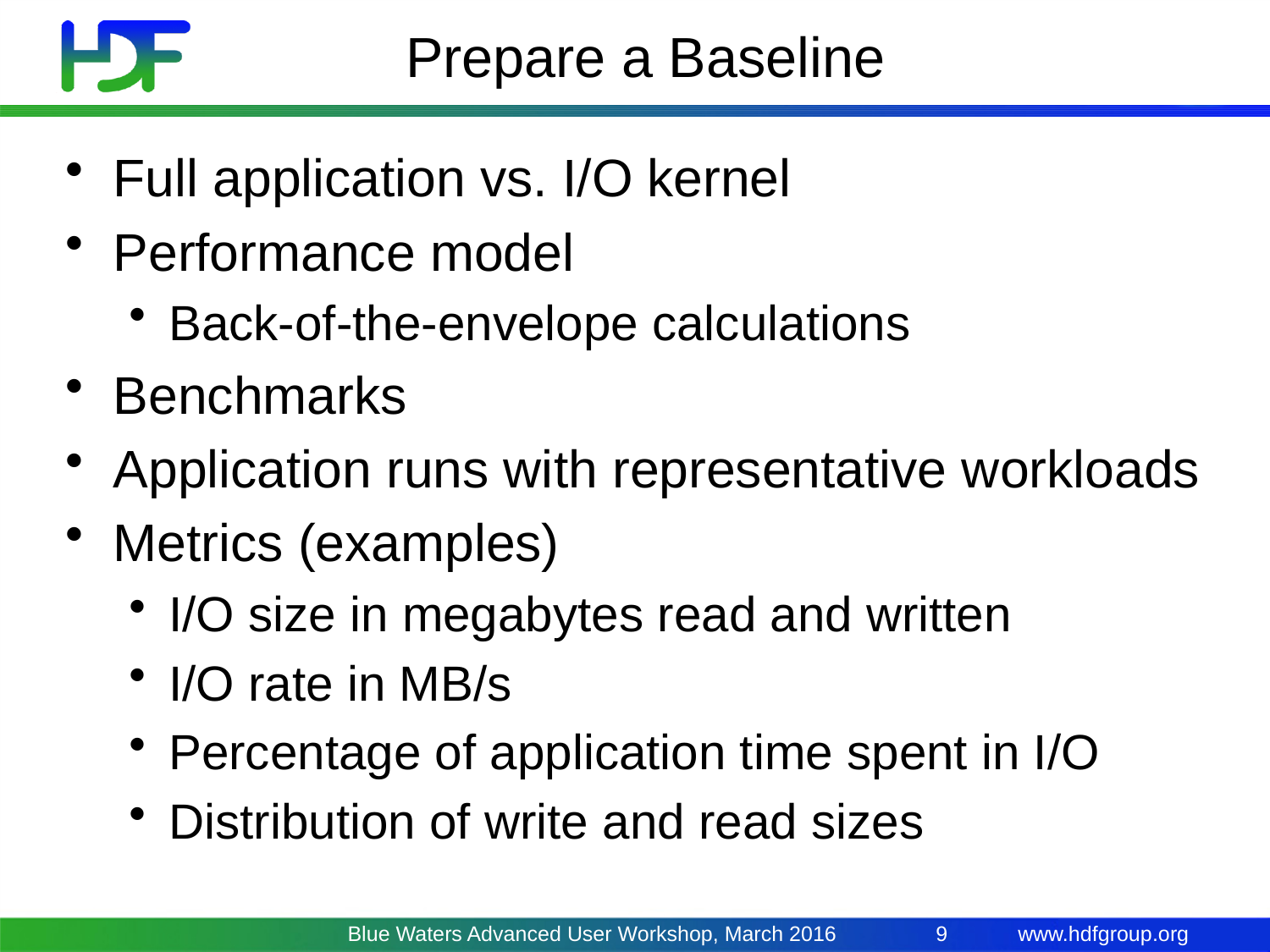

# Prepare a Baseline
Full application vs. I/O kernel
Performance model
Back-of-the-envelope calculations
Benchmarks
Application runs with representative workloads
Metrics (examples)
I/O size in megabytes read and written
I/O rate in MB/s
Percentage of application time spent in I/O
Distribution of write and read sizes
Blue Waters Advanced User Workshop, March 2016
9